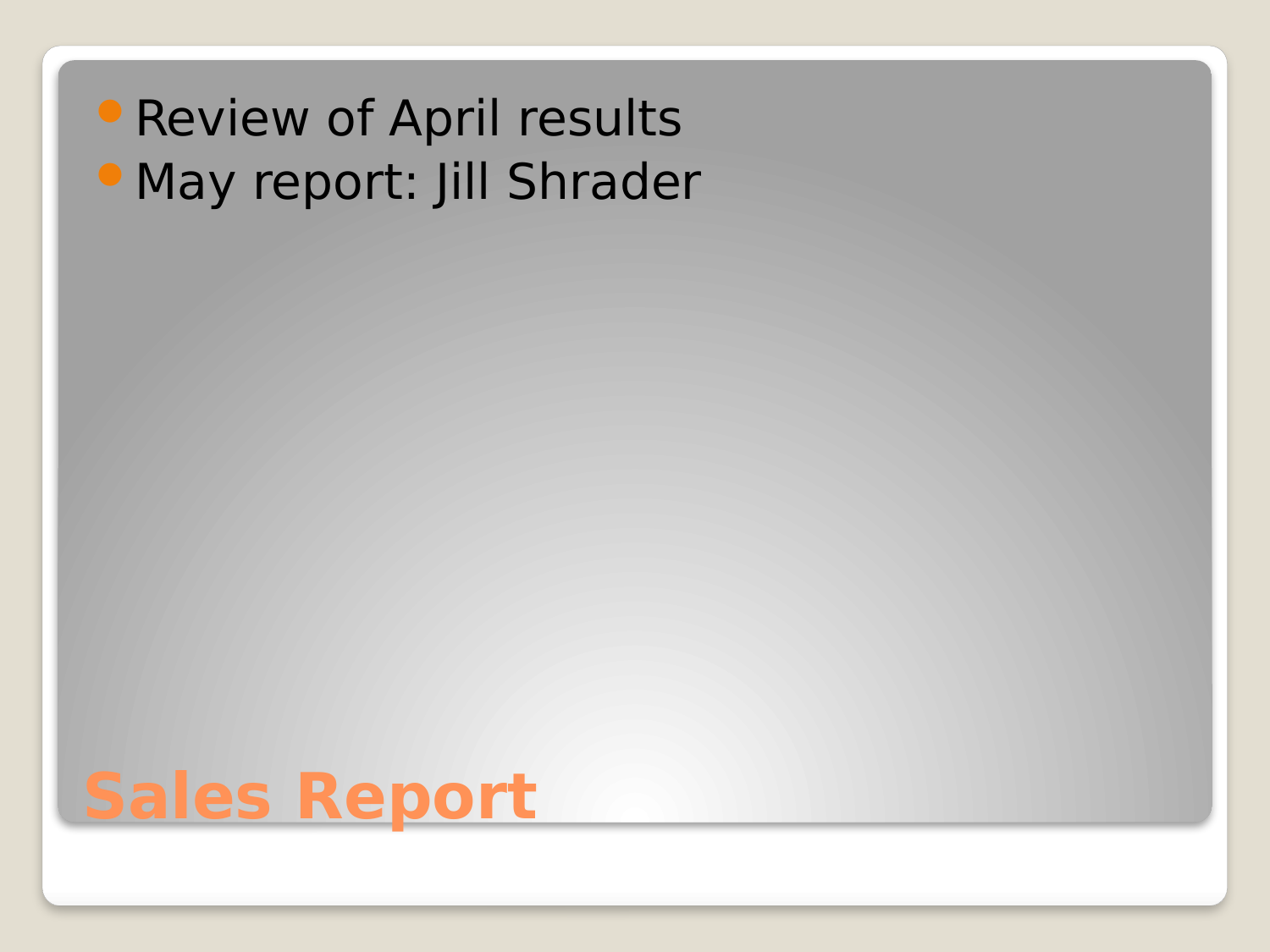

Review of April results
May report: Jill Shrader

# Sales Report